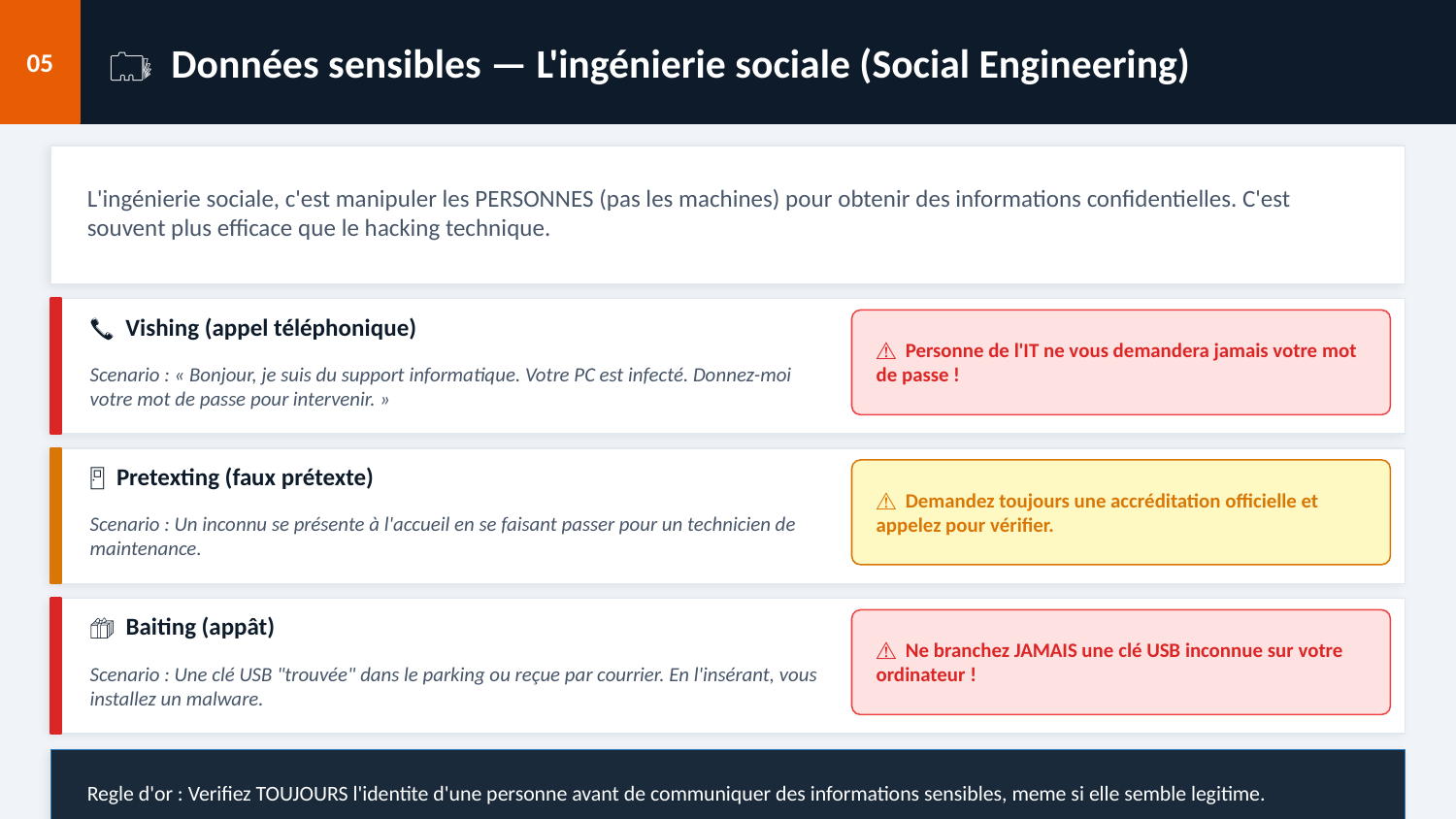

05
🗂️  Données sensibles — L'ingénierie sociale (Social Engineering)

L'ingénierie sociale, c'est manipuler les PERSONNES (pas les machines) pour obtenir des informations confidentielles. C'est souvent plus efficace que le hacking technique.

📞  Vishing (appel téléphonique)

⚠️  Personne de l'IT ne vous demandera jamais votre mot de passe !
Scenario : « Bonjour, je suis du support informatique. Votre PC est infecté. Donnez-moi votre mot de passe pour intervenir. »

🚪  Pretexting (faux prétexte)

⚠️  Demandez toujours une accréditation officielle et appelez pour vérifier.
Scenario : Un inconnu se présente à l'accueil en se faisant passer pour un technicien de maintenance.

🎁  Baiting (appât)

⚠️  Ne branchez JAMAIS une clé USB inconnue sur votre ordinateur !
Scenario : Une clé USB "trouvée" dans le parking ou reçue par courrier. En l'insérant, vous installez un malware.

Regle d'or : Verifiez TOUJOURS l'identite d'une personne avant de communiquer des informations sensibles, meme si elle semble legitime.